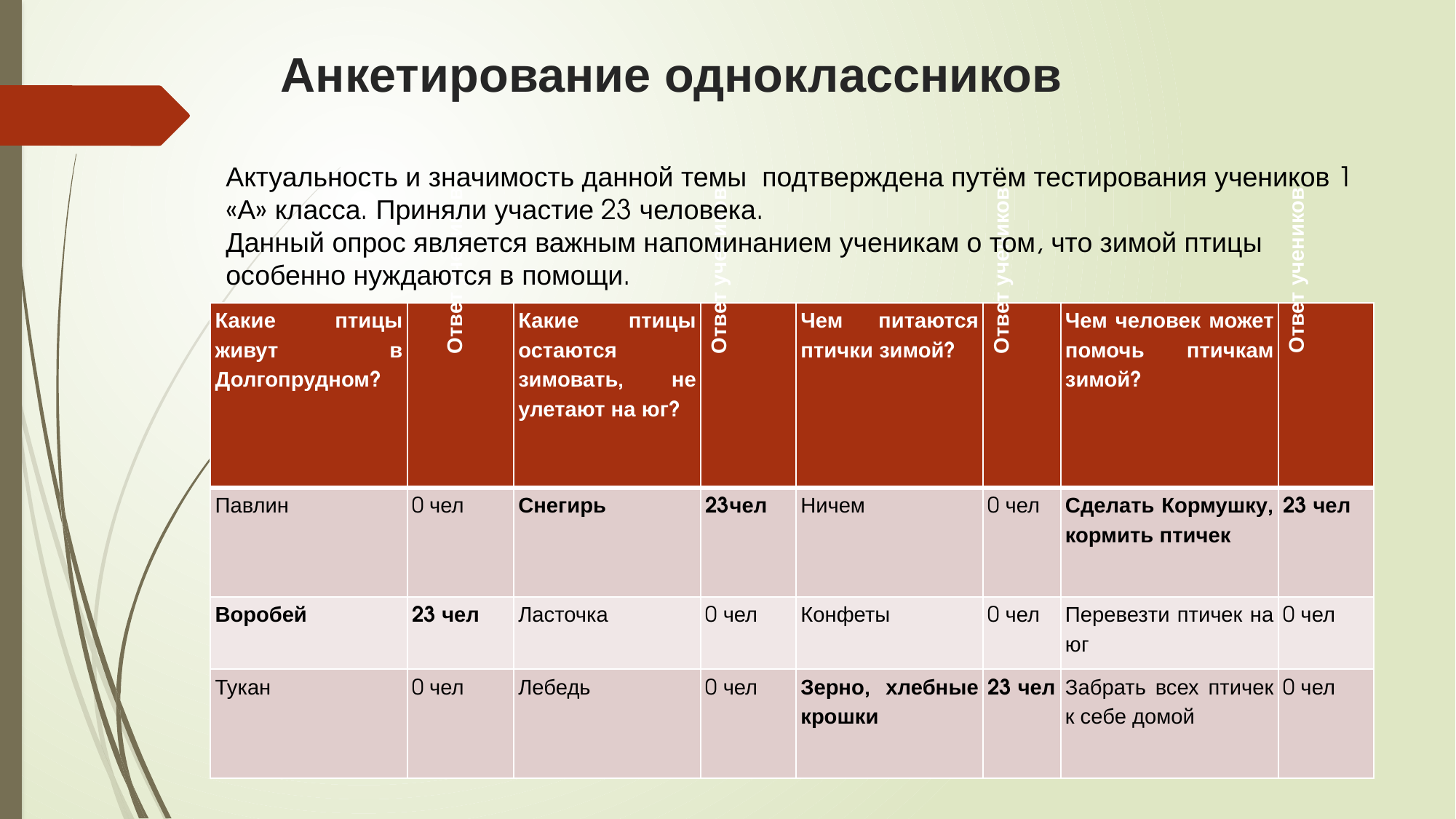

# Анкетирование одноклассников
Актуальность и значимость данной темы  подтверждена путём тестирования учеников 1 «А» класса. Приняли участие 23 человека.
Данный опрос является важным напоминанием ученикам о том, что зимой птицы особенно нуждаются в помощи.

| Какие птицы живут в Долгопрудном? | Ответ учеников | Какие птицы остаются зимовать, не улетают на юг? | Ответ учеников | Чем питаются птички зимой? | Ответ учеников | Чем человек может помочь птичкам зимой? | Ответ учеников |
| --- | --- | --- | --- | --- | --- | --- | --- |
| Павлин | 0 чел | Снегирь | 23чел | Ничем | 0 чел | Сделать Кормушку, кормить птичек | 23 чел |
| Воробей | 23 чел | Ласточка | 0 чел | Конфеты | 0 чел | Перевезти птичек на юг | 0 чел |
| Тукан | 0 чел | Лебедь | 0 чел | Зерно, хлебные крошки | 23 чел | Забрать всех птичек к себе домой | 0 чел |